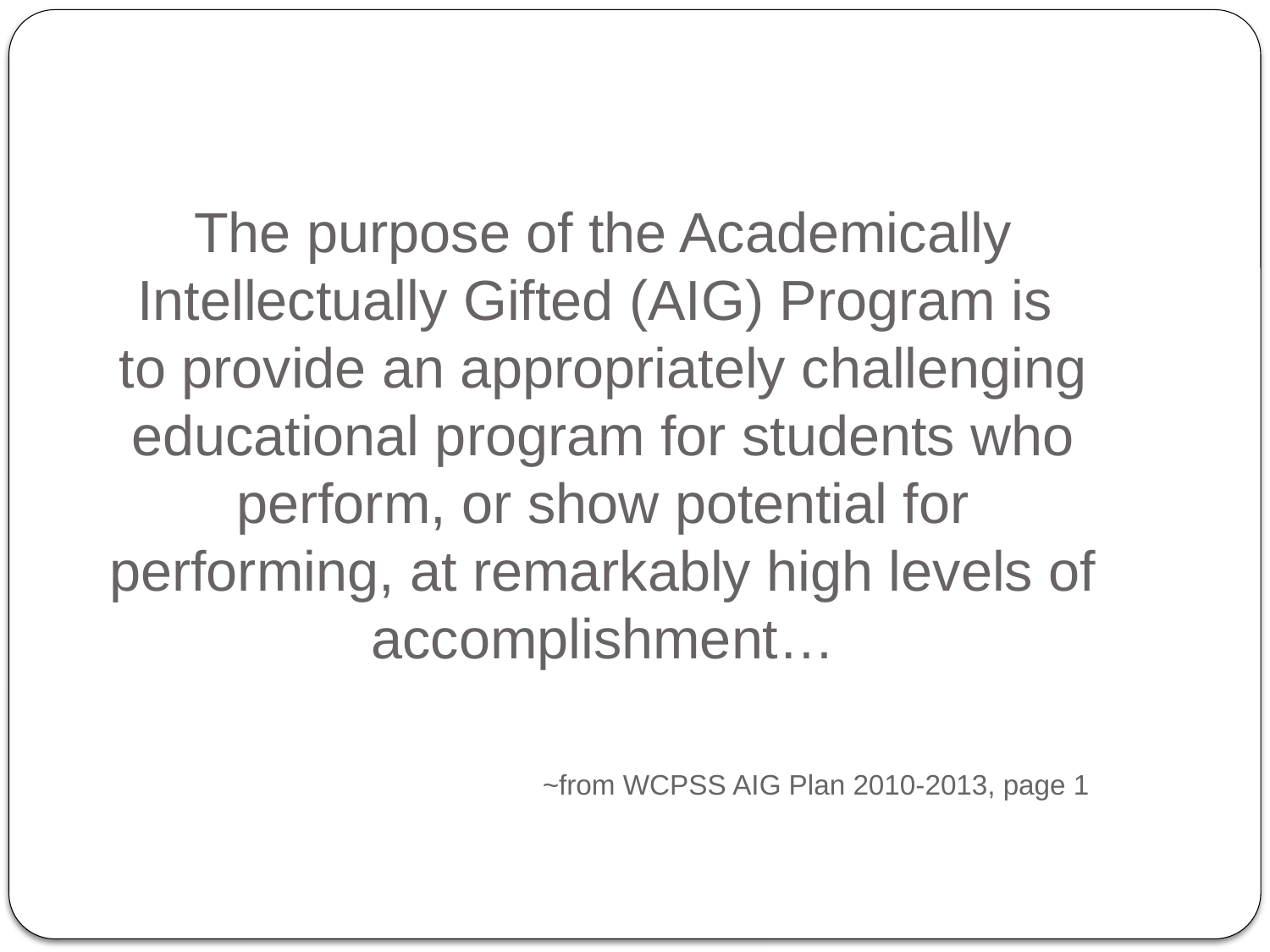

# The purpose of the Academically Intellectually Gifted (AIG) Program is to provide an appropriately challenging educational program for students who perform, or show potential for performing, at remarkably high levels of accomplishment… ~from WCPSS AIG Plan 2010-2013, page 1